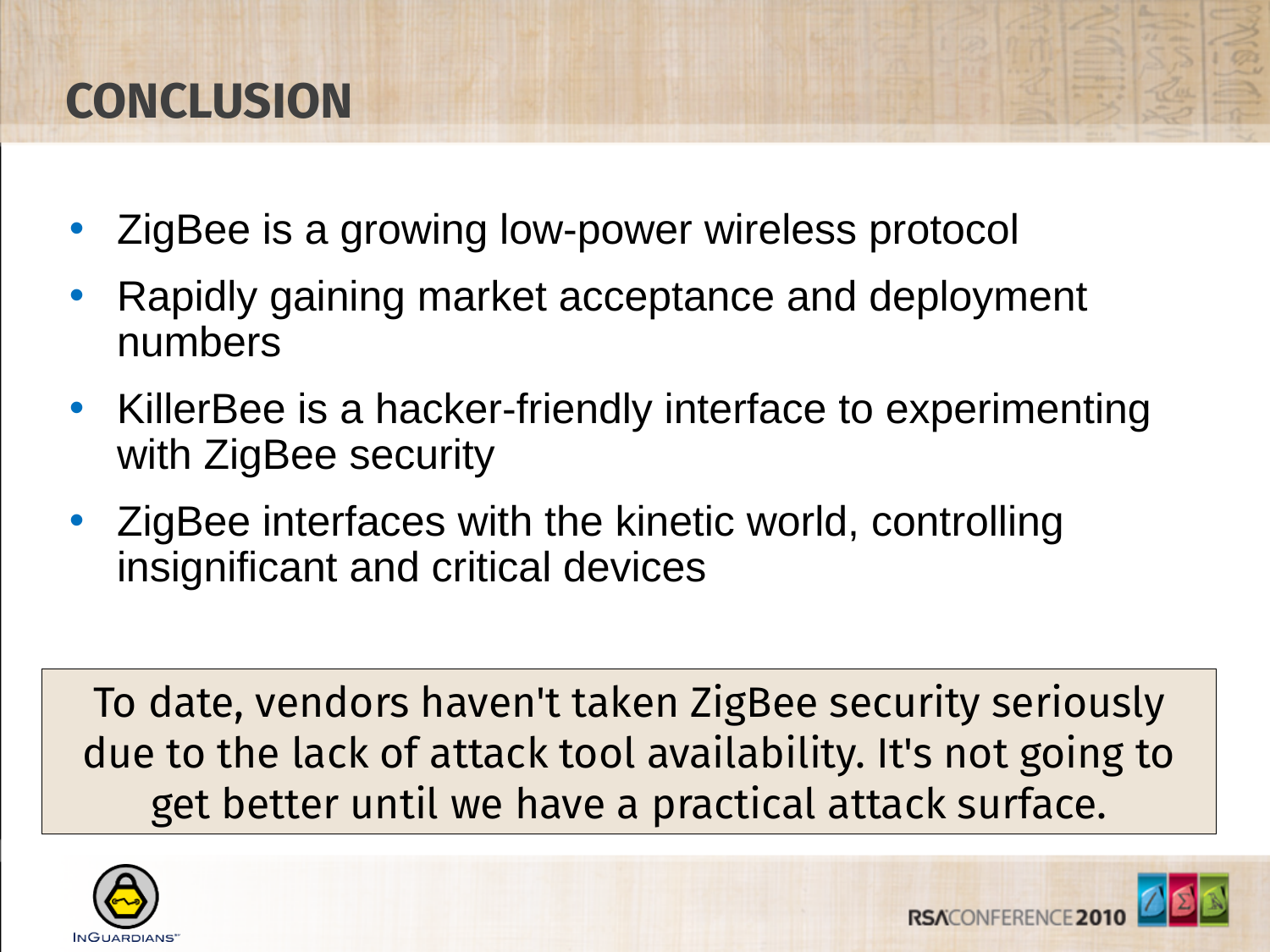

# Conclusion
ZigBee is a growing low-power wireless protocol
Rapidly gaining market acceptance and deployment numbers
KillerBee is a hacker-friendly interface to experimenting with ZigBee security
ZigBee interfaces with the kinetic world, controlling insignificant and critical devices
To date, vendors haven't taken ZigBee security seriously due to the lack of attack tool availability. It's not going to get better until we have a practical attack surface.